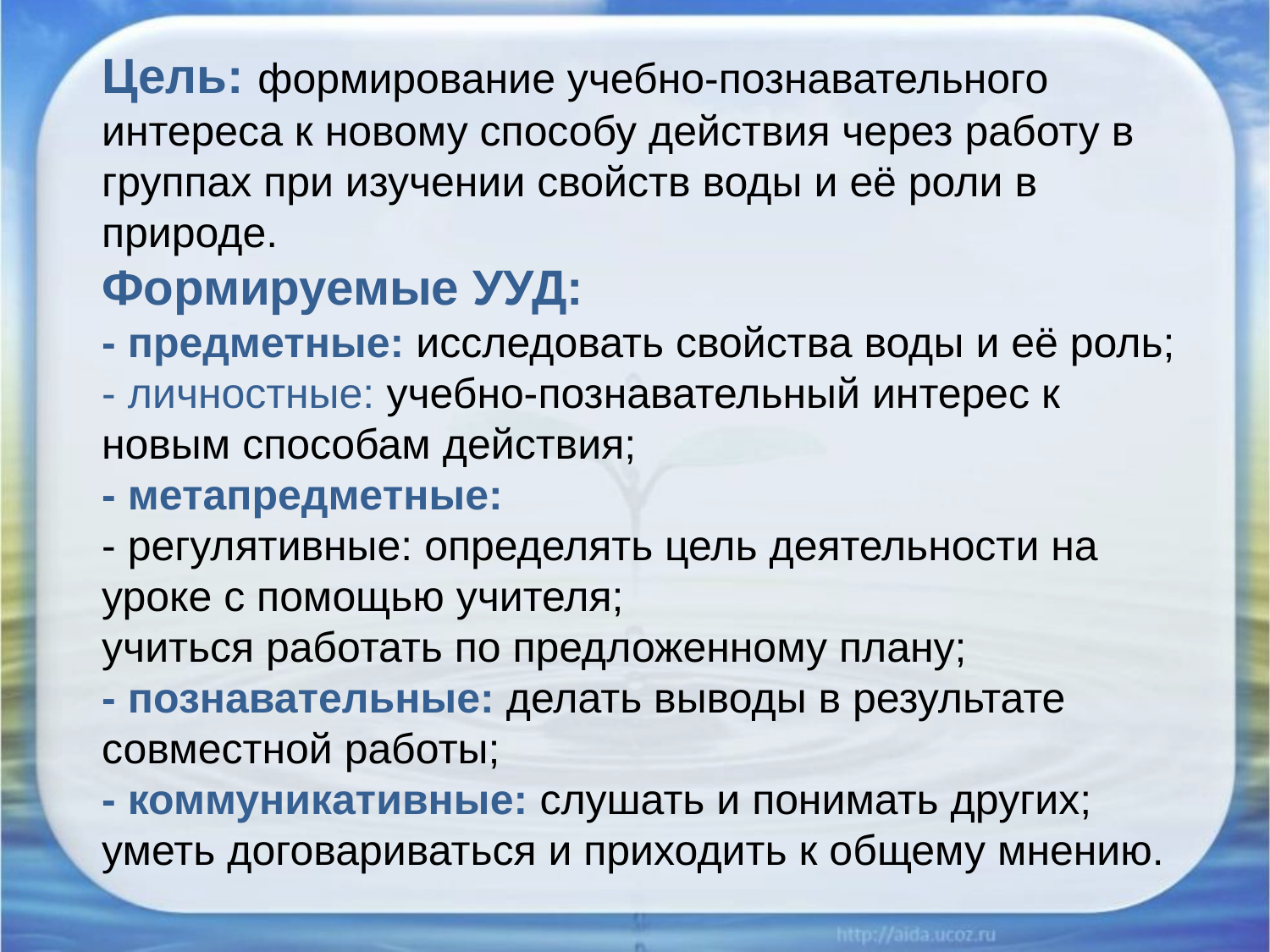

Цель: формирование учебно-познавательного интереса к новому способу действия через работу в группах при изучении свойств воды и её роли в природе.
Формируемые УУД:
- предметные: исследовать свойства воды и её роль;
- личностные: учебно-познавательный интерес к новым способам действия;
- метапредметные:
- регулятивные: определять цель деятельности на уроке с помощью учителя;
учиться работать по предложенному плану;
- познавательные: делать выводы в результате совместной работы;
- коммуникативные: слушать и понимать других;
уметь договариваться и приходить к общему мнению.